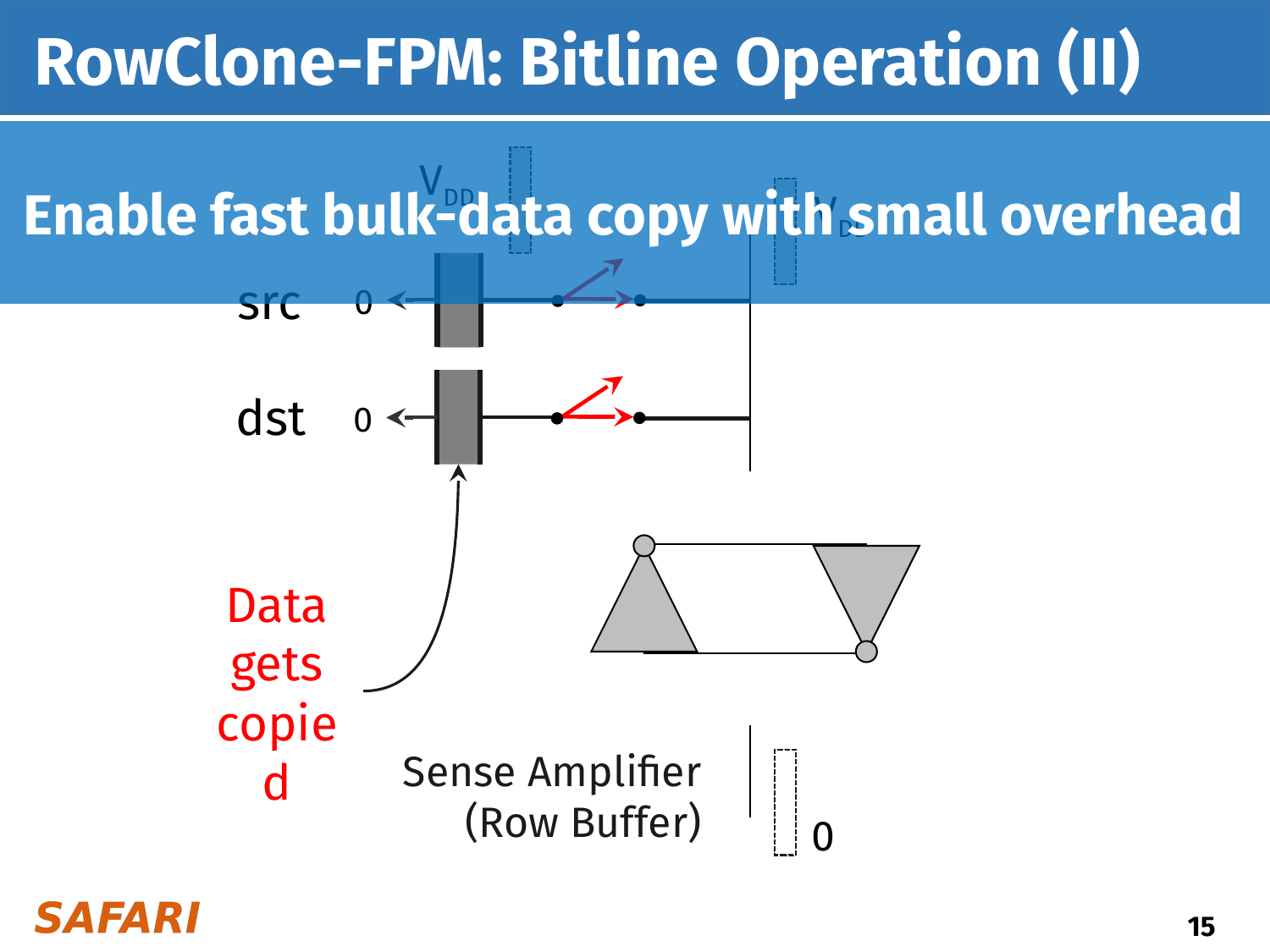

# RowClone-FPM: Bitline Operation (II)
Enable fast bulk-data copy with small overhead
VDD

VDD

0

src

0
dst

Data gets copied
Sense Amplifier
(Row Buffer)

0
15